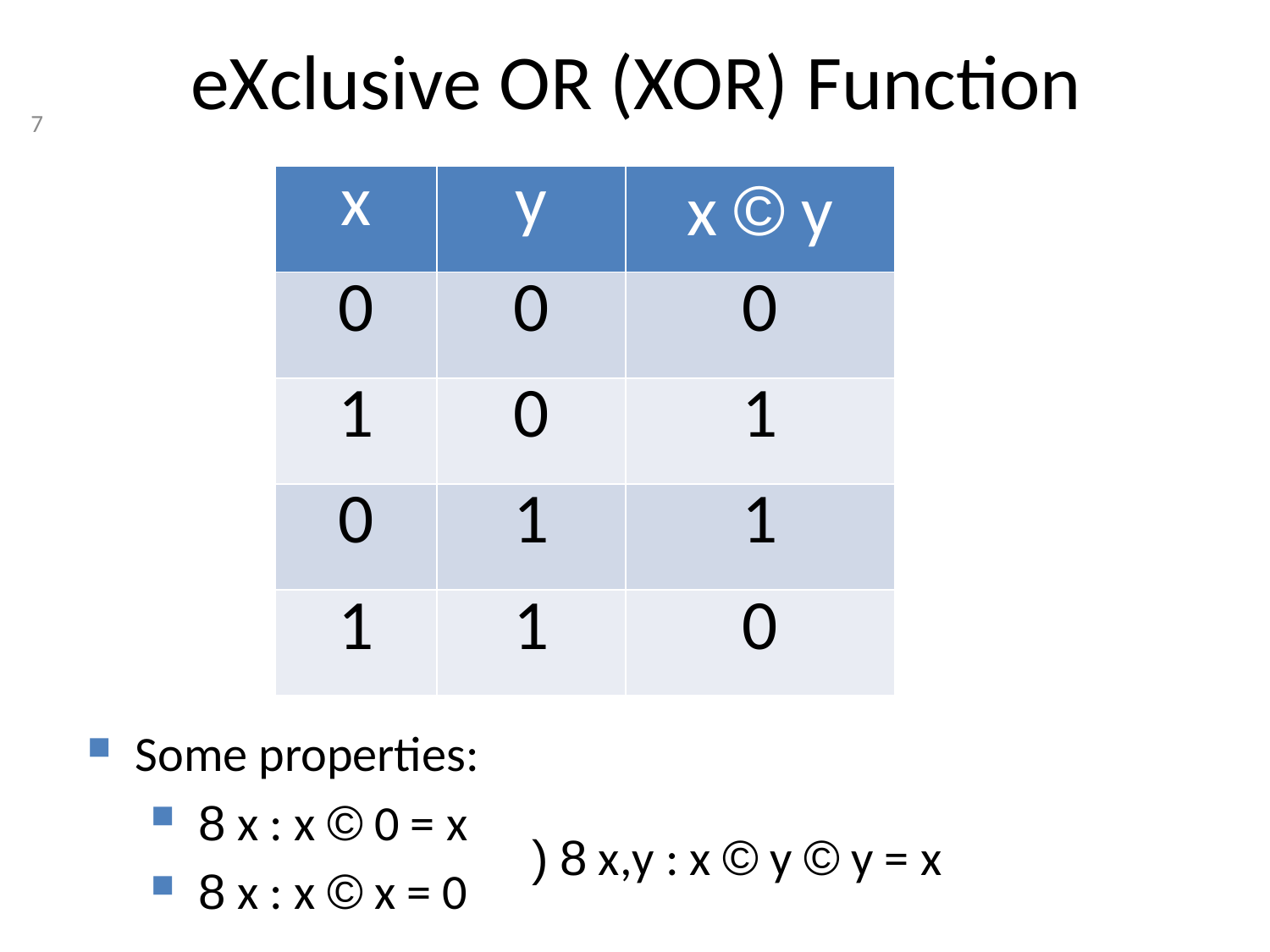

# eXclusive OR (XOR) Function
7
| x | y | x © y |
| --- | --- | --- |
| 0 | 0 | 0 |
| 1 | 0 | 1 |
| 0 | 1 | 1 |
| 1 | 1 | 0 |
Some properties:
8 x : x © 0 = x
8 x : x © x = 0

 ) 8 x,y : x © y © y = x